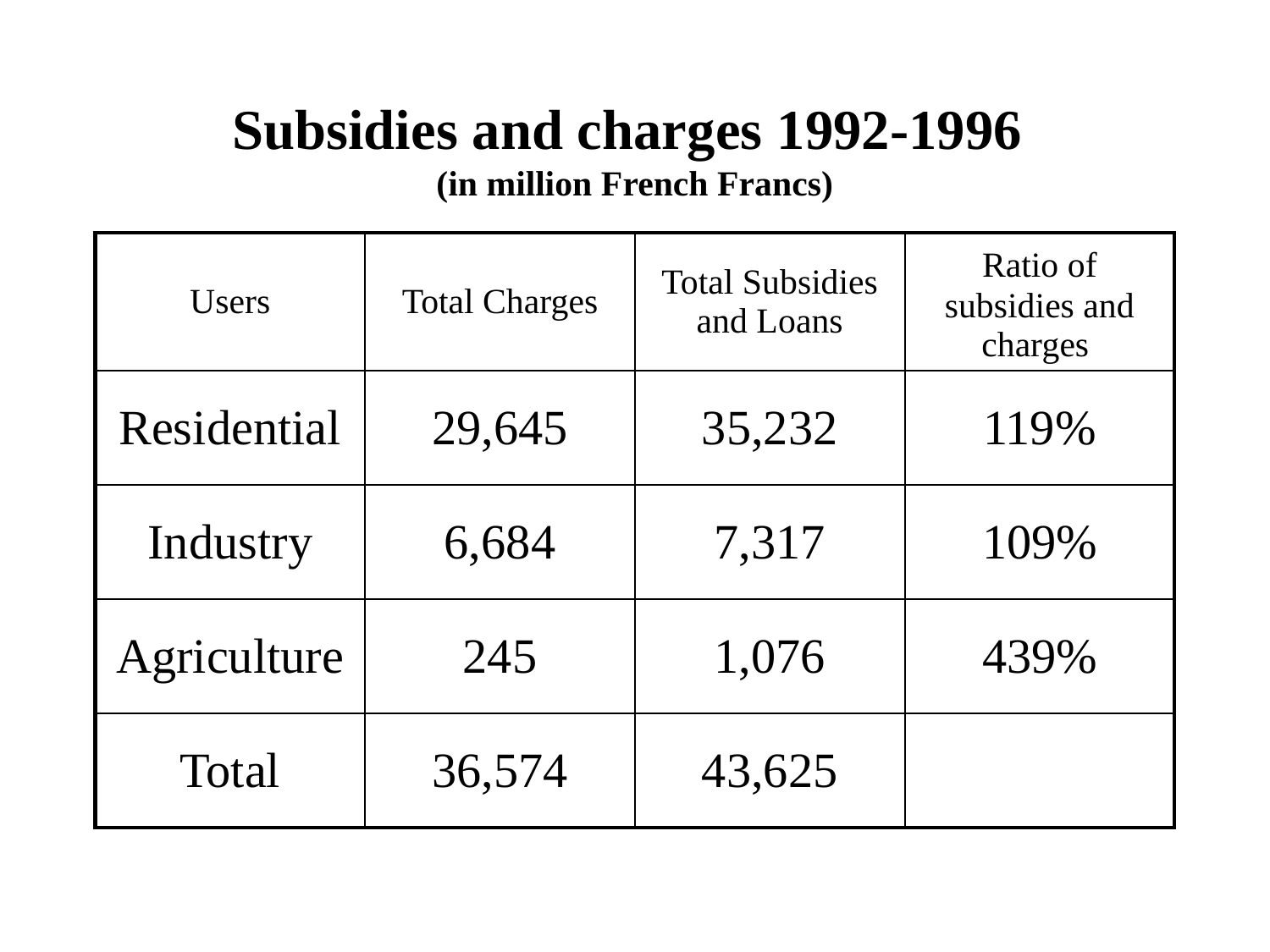

# Subsidies and charges 1992-1996 (in million French Francs)
| Users | Total Charges | Total Subsidies and Loans | Ratio of subsidies and charges |
| --- | --- | --- | --- |
| Residential | 29,645 | 35,232 | 119% |
| Industry | 6,684 | 7,317 | 109% |
| Agriculture | 245 | 1,076 | 439% |
| Total | 36,574 | 43,625 |  |